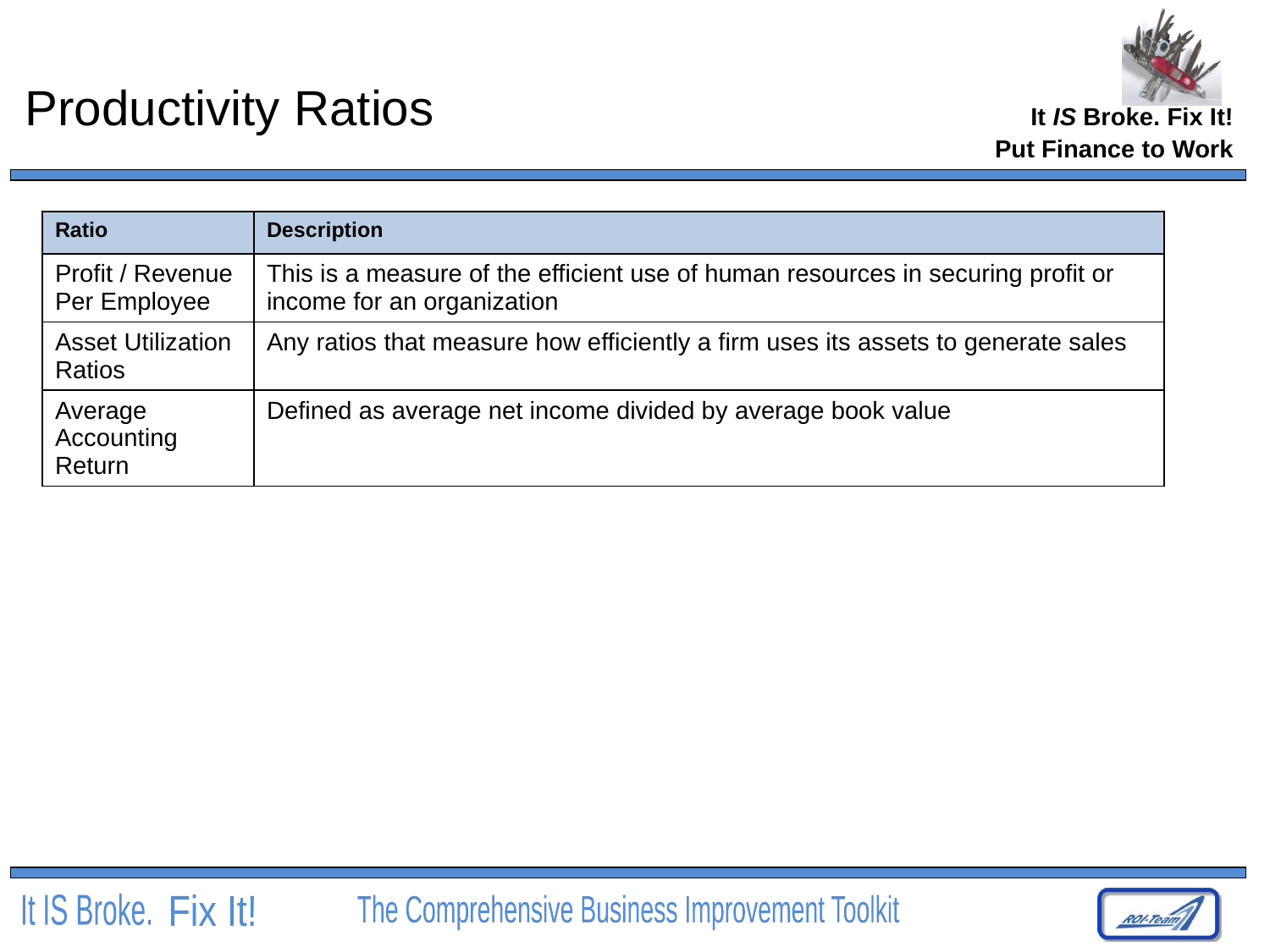

# Productivity Ratios
Put Finance to Work
| Ratio | Description |
| --- | --- |
| Profit / Revenue Per Employee | This is a measure of the efficient use of human resources in securing profit or income for an organization |
| Asset Utilization Ratios | Any ratios that measure how efficiently a firm uses its assets to generate sales |
| Average Accounting Return | Defined as average net income divided by average book value |